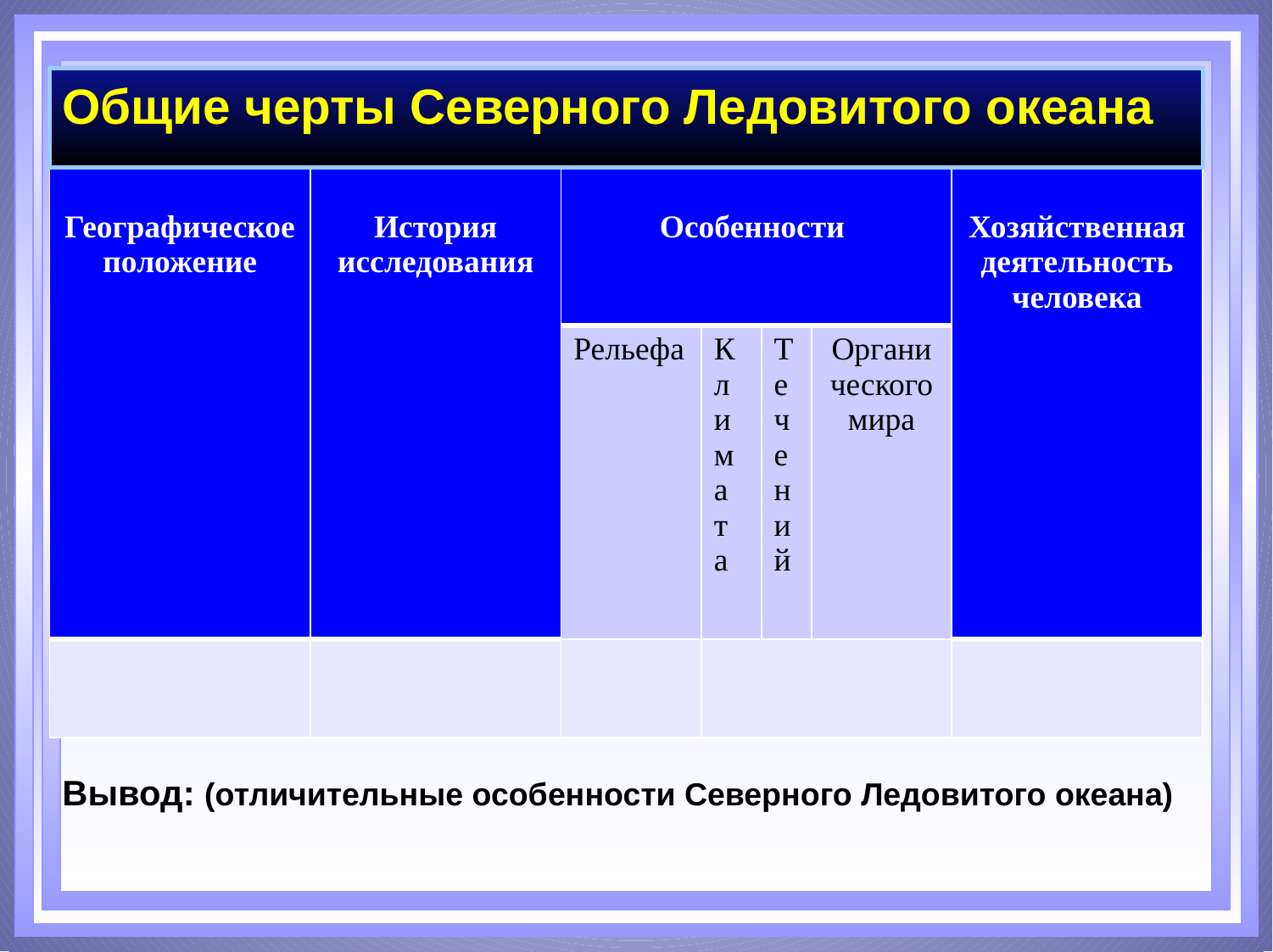

Общие черты Северного Ледовитого океана
| Географическое положение | История исследования | Особенности |  |  |  | Хозяйственная деятельность человека |
| --- | --- | --- | --- | --- | --- | --- |
|  |  | Рельефа | К л и м а т а | Т е ч е н и й | Органического мира |  |
|  |  |  |  |  |  |  |
Вывод: (отличительные особенности Северного Ледовитого океана)